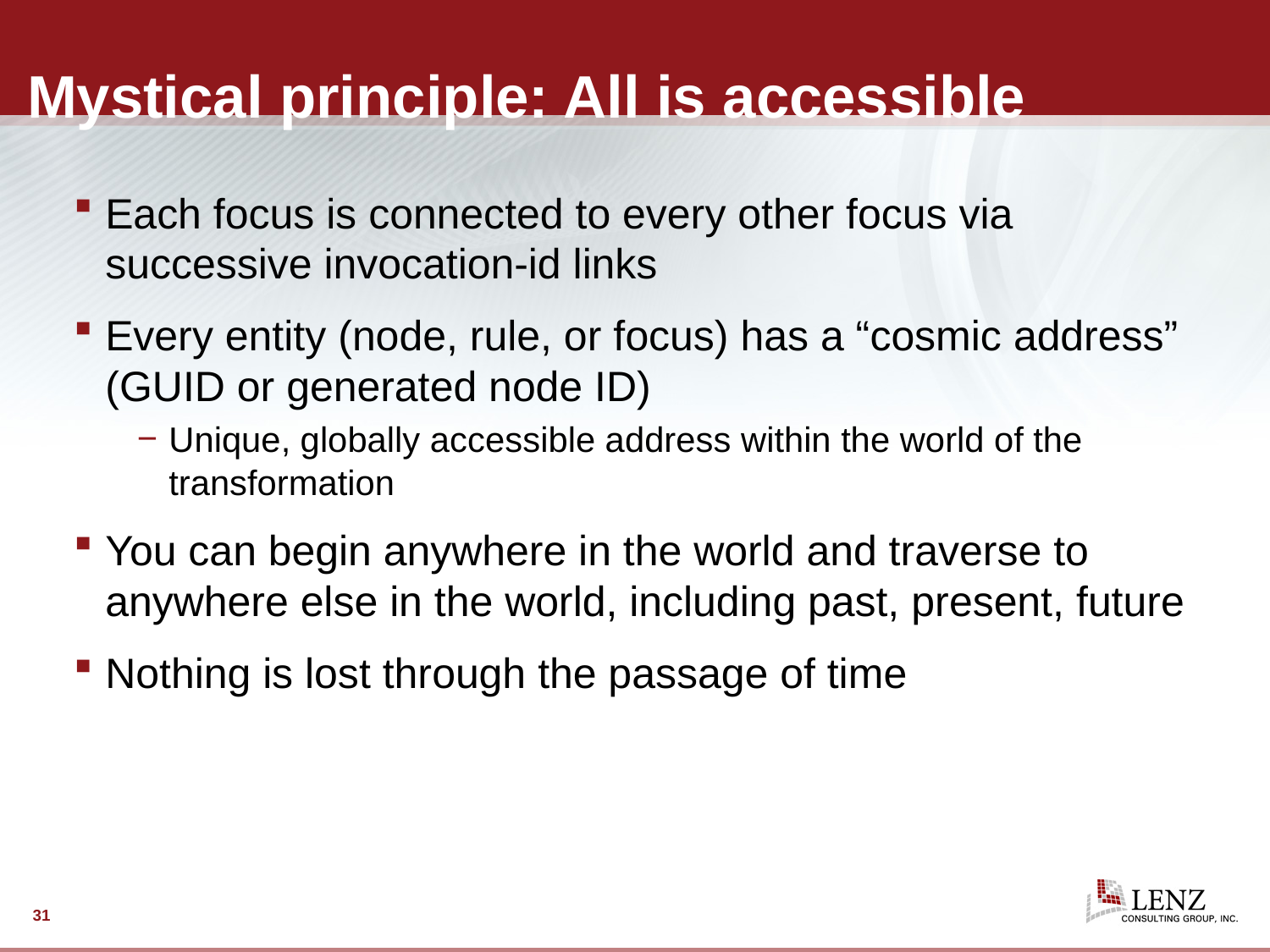

# Mystical principle: All is accessible
Each focus is connected to every other focus via successive invocation-id links
Every entity (node, rule, or focus) has a “cosmic address” (GUID or generated node ID)
Unique, globally accessible address within the world of the transformation
You can begin anywhere in the world and traverse to anywhere else in the world, including past, present, future
Nothing is lost through the passage of time

31